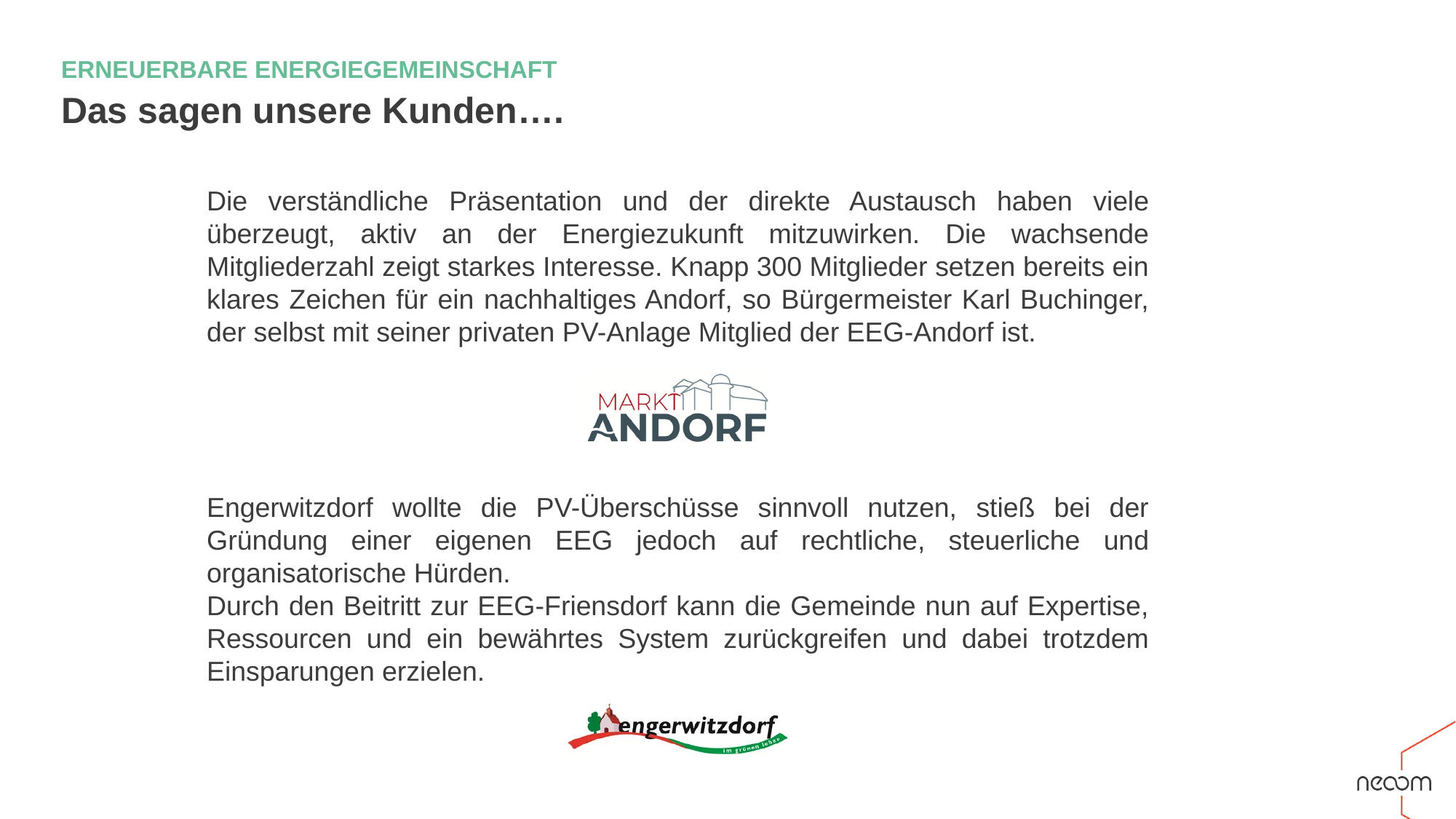

Erneuerbare Energiegemeinschaft
# Das sagen unsere Kunden….
Die verständliche Präsentation und der direkte Austausch haben viele überzeugt, aktiv an der Energiezukunft mitzuwirken. Die wachsende Mitgliederzahl zeigt starkes Interesse. Knapp 300 Mitglieder setzen bereits ein klares Zeichen für ein nachhaltiges Andorf, so Bürgermeister Karl Buchinger, der selbst mit seiner privaten PV-Anlage Mitglied der EEG-Andorf ist.

Engerwitzdorf wollte die PV-Überschüsse sinnvoll nutzen, stieß bei der Gründung einer eigenen EEG jedoch auf rechtliche, steuerliche und organisatorische Hürden.
Durch den Beitritt zur EEG-Friensdorf kann die Gemeinde nun auf Expertise, Ressourcen und ein bewährtes System zurückgreifen und dabei trotzdem Einsparungen erzielen.